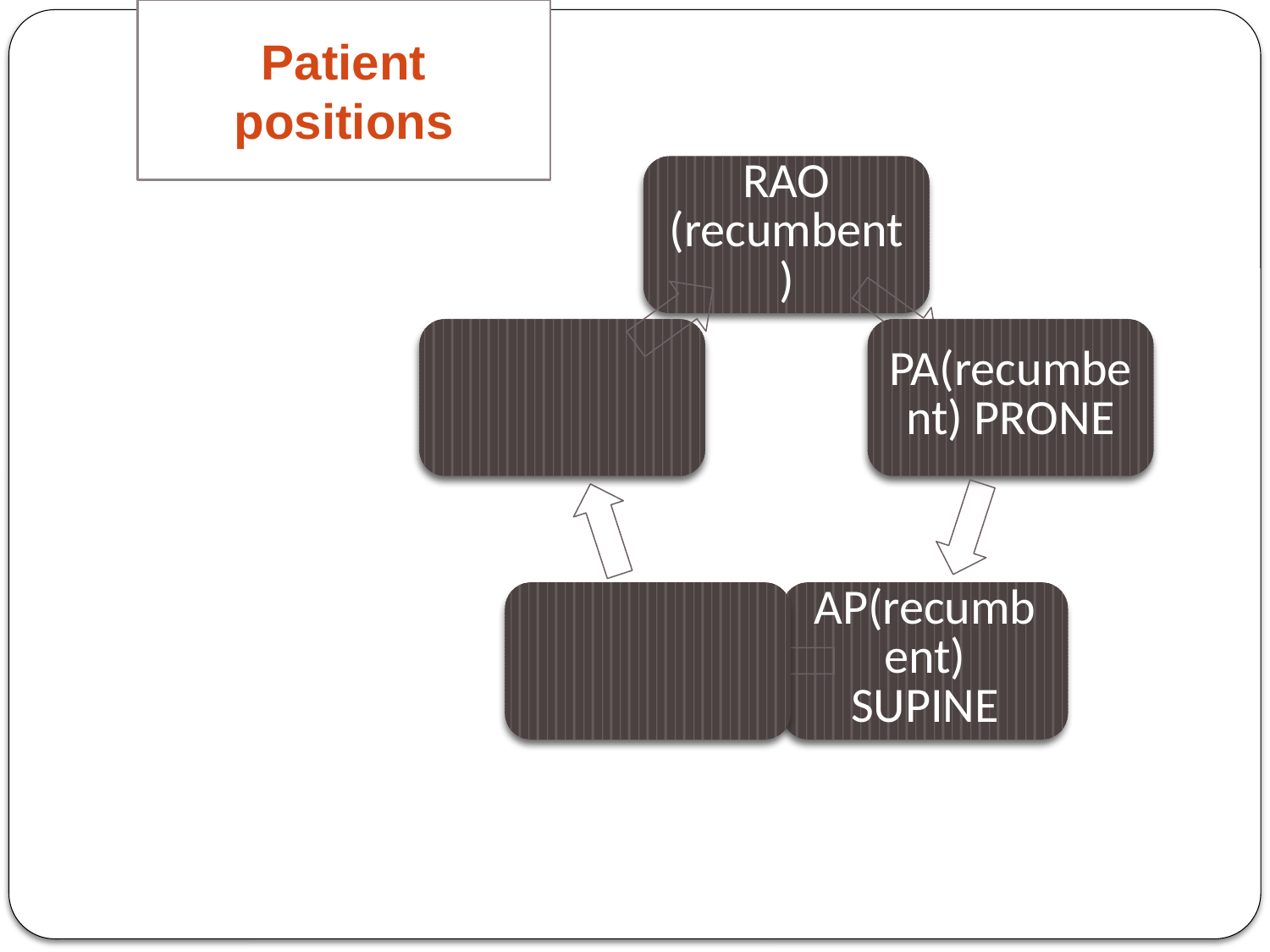

Patient positions
RAO (recumbent)
PA(recumbent) PRONE
AP(recumbent)
SUPINE
(recumbent)